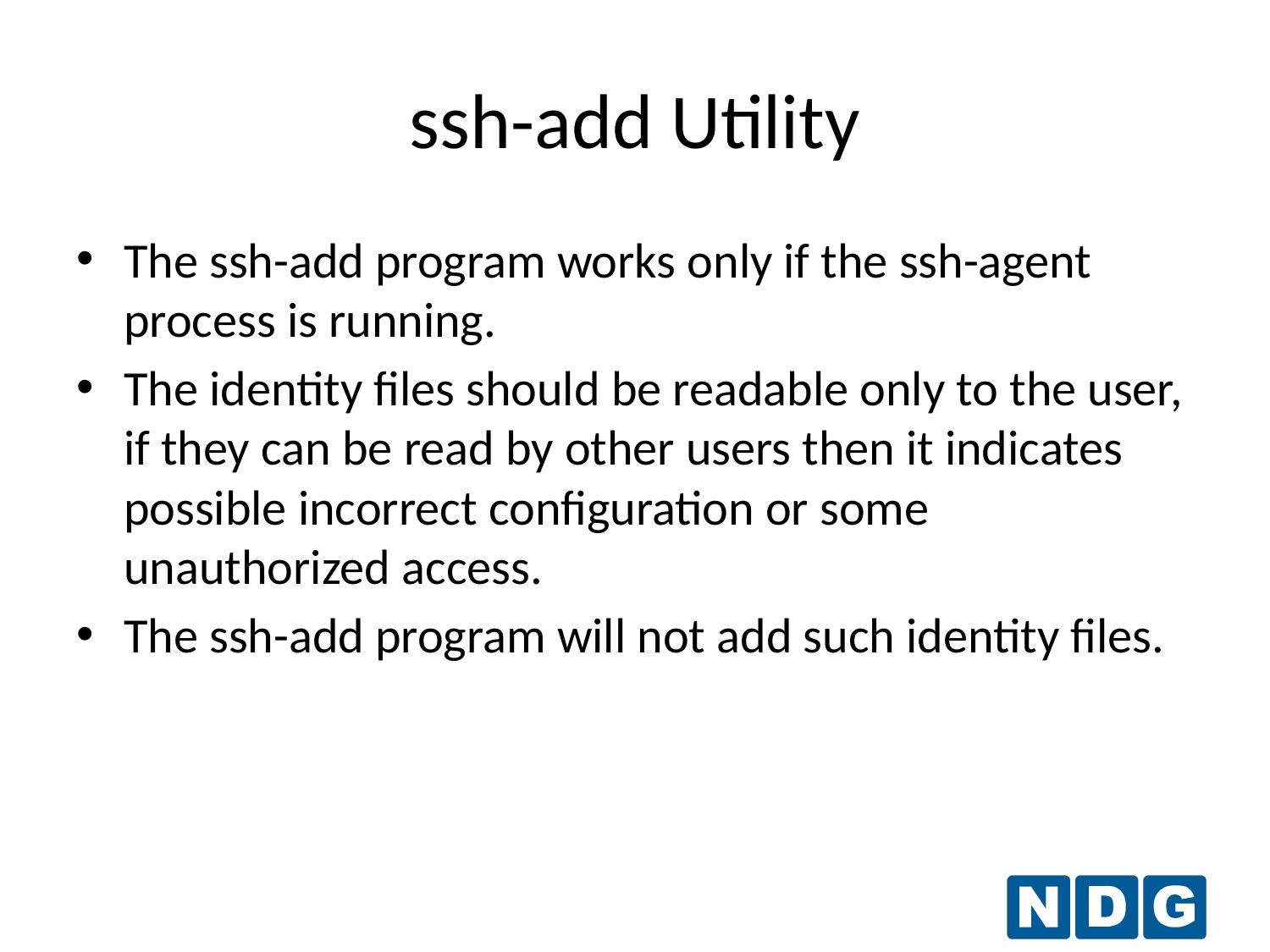

# ssh-add Utility
The ssh-add program works only if the ssh-agent process is running.
The identity files should be readable only to the user, if they can be read by other users then it indicates possible incorrect configuration or some unauthorized access.
The ssh-add program will not add such identity files.